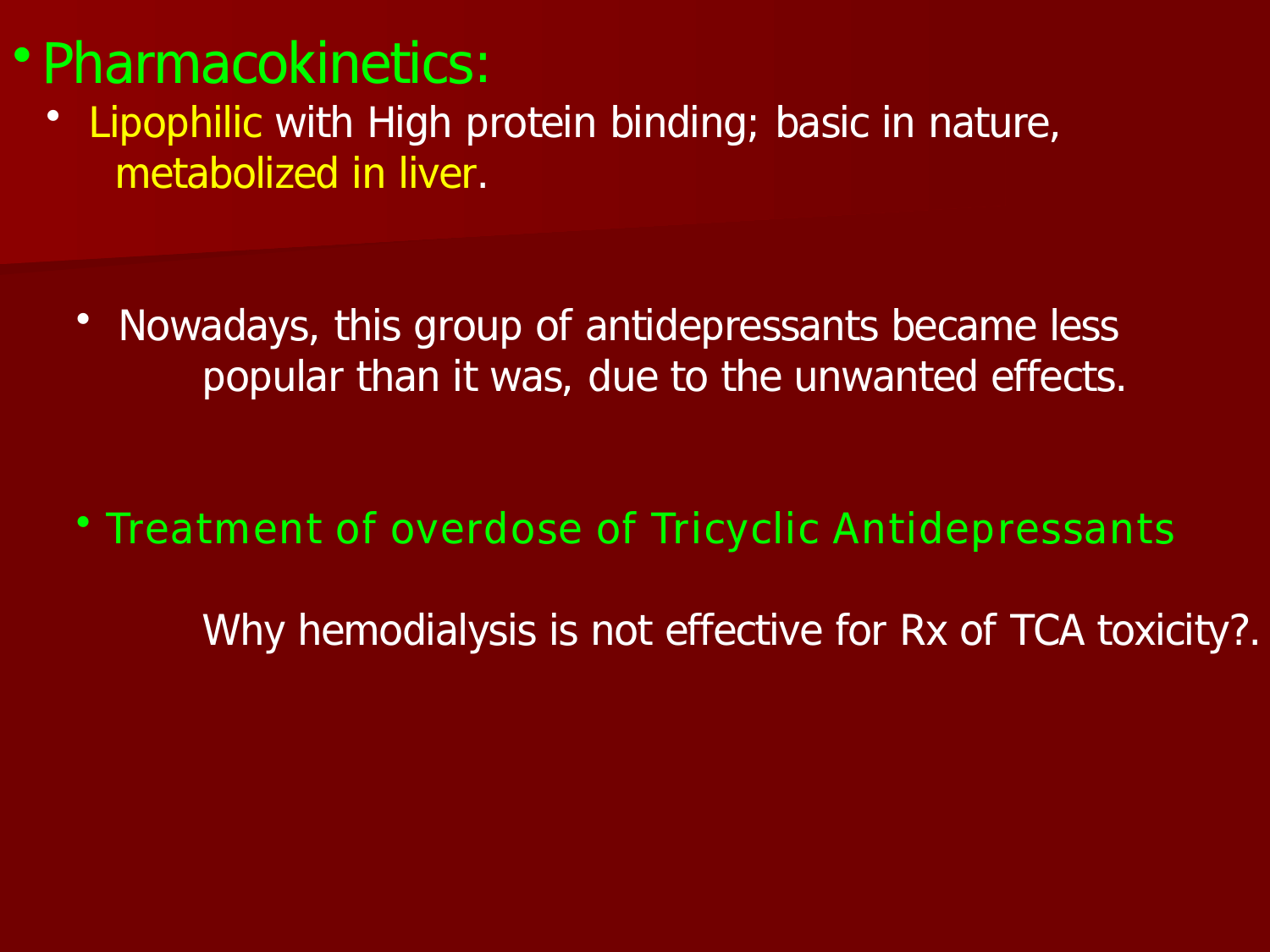

Pharmacokinetics:
 Lipophilic with High protein binding; basic in nature,
   metabolized in liver.

 Nowadays, this group of antidepressants became less
	popular than it was, due to the unwanted effects.

Treatment of overdose of Tricyclic Antidepressants

	Why hemodialysis is not effective for Rx of TCA toxicity?.